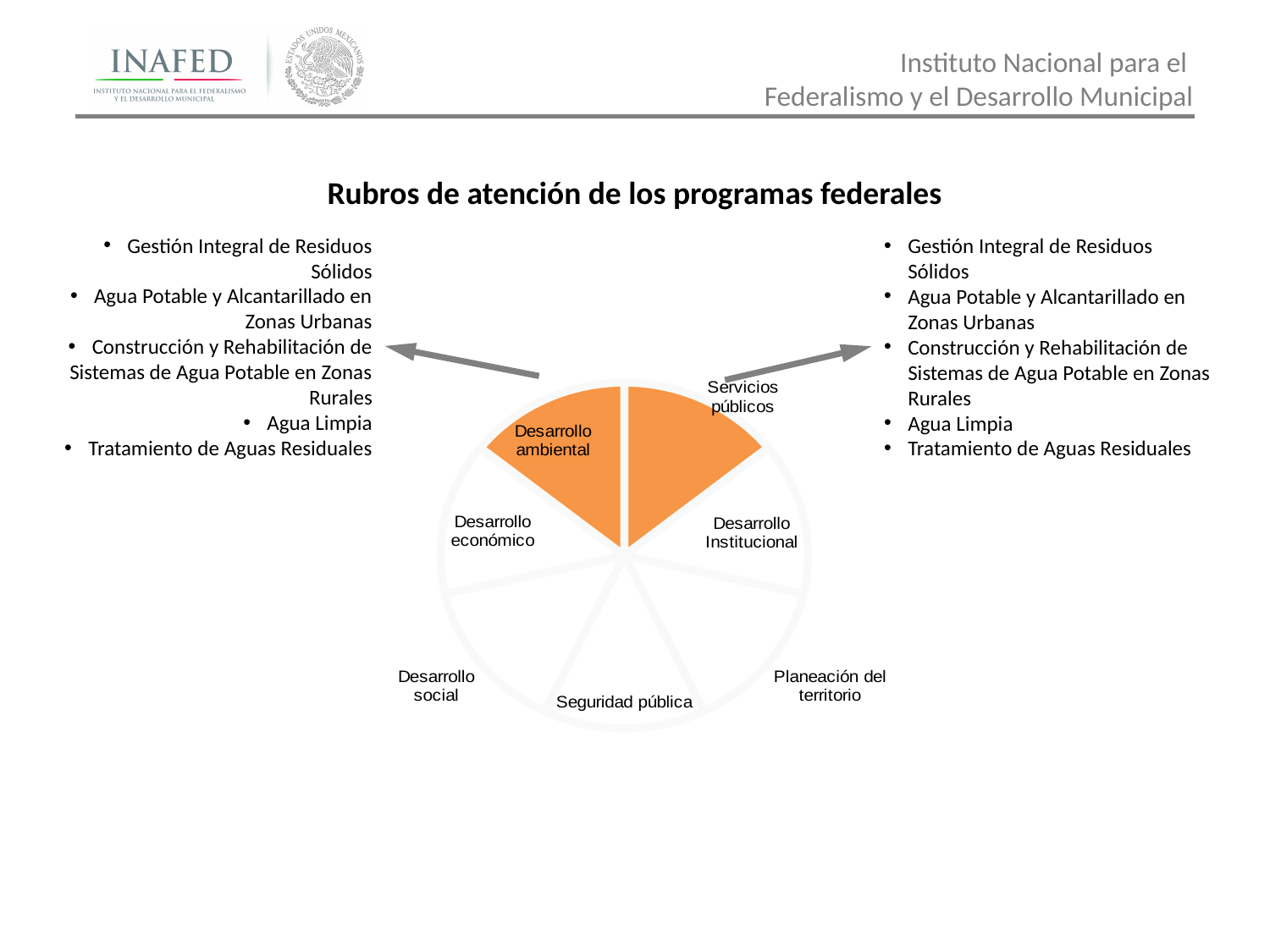

Rubros de atención de los programas federales
Gestión Integral de Residuos Sólidos
Agua Potable y Alcantarillado en Zonas Urbanas
Construcción y Rehabilitación de Sistemas de Agua Potable en Zonas Rurales
Agua Limpia
Tratamiento de Aguas Residuales
Gestión Integral de Residuos Sólidos
Agua Potable y Alcantarillado en Zonas Urbanas
Construcción y Rehabilitación de Sistemas de Agua Potable en Zonas Rurales
Agua Limpia
Tratamiento de Aguas Residuales

### Chart

| Category |  |
|---|---|
| Servicios públicos | 0.1428571428571429 |
| Desarrollo Institucional | 0.1428571428571429 |
| Planeación del territorio | 0.1428571428571429 |
| Seguridad pública | 0.1428571428571429 |
| Desarrollo social | 0.1428571428571429 |
| Desarrollo económico | 0.1428571428571429 |
| Desarrollo ambiental | 0.1428571428571429 |